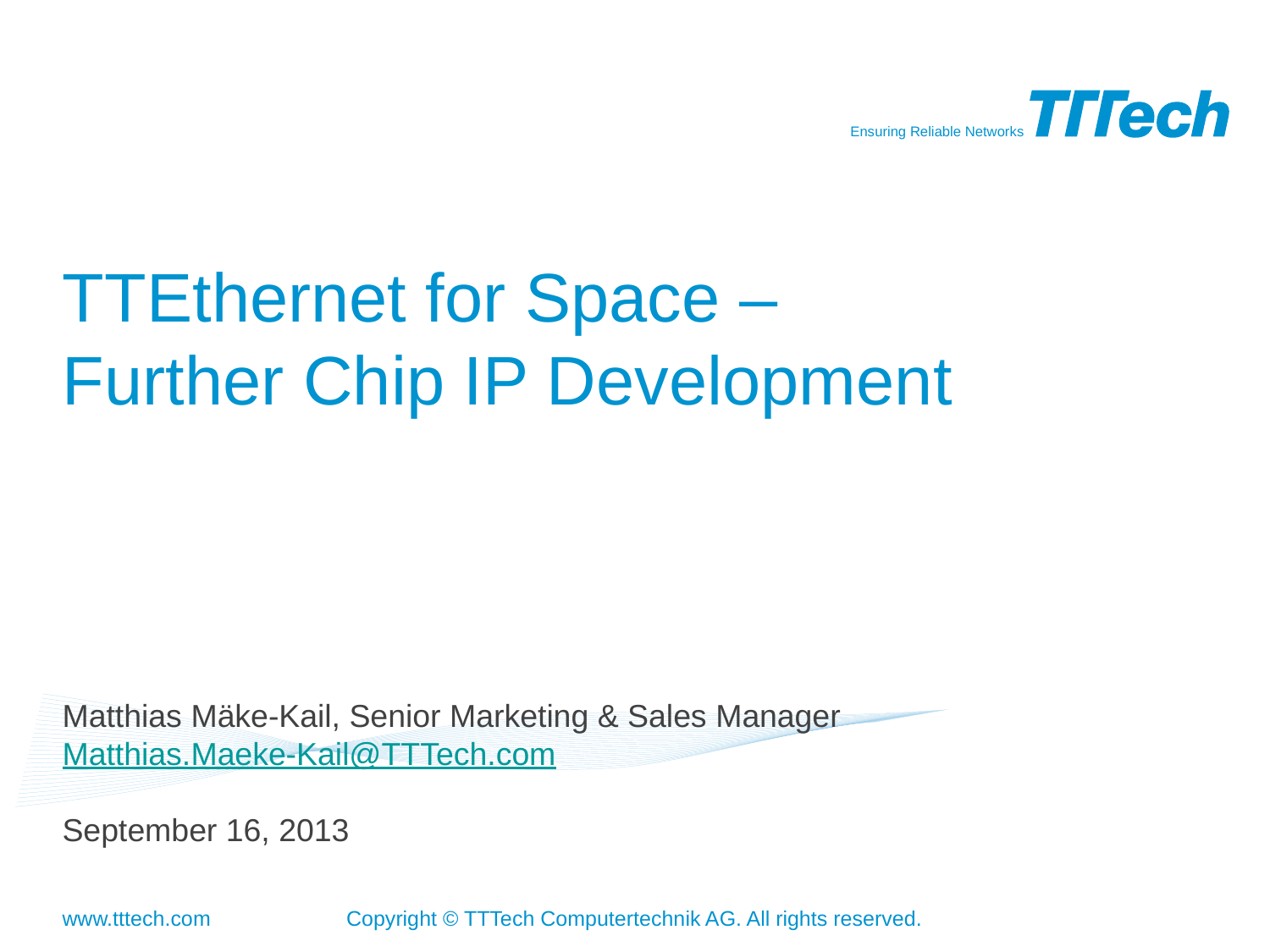

# TTEthernet for Space – Further Chip IP Development
Matthias Mäke-Kail, Senior Marketing & Sales Manager
Matthias.Maeke-Kail@TTTech.com

September 16, 2013